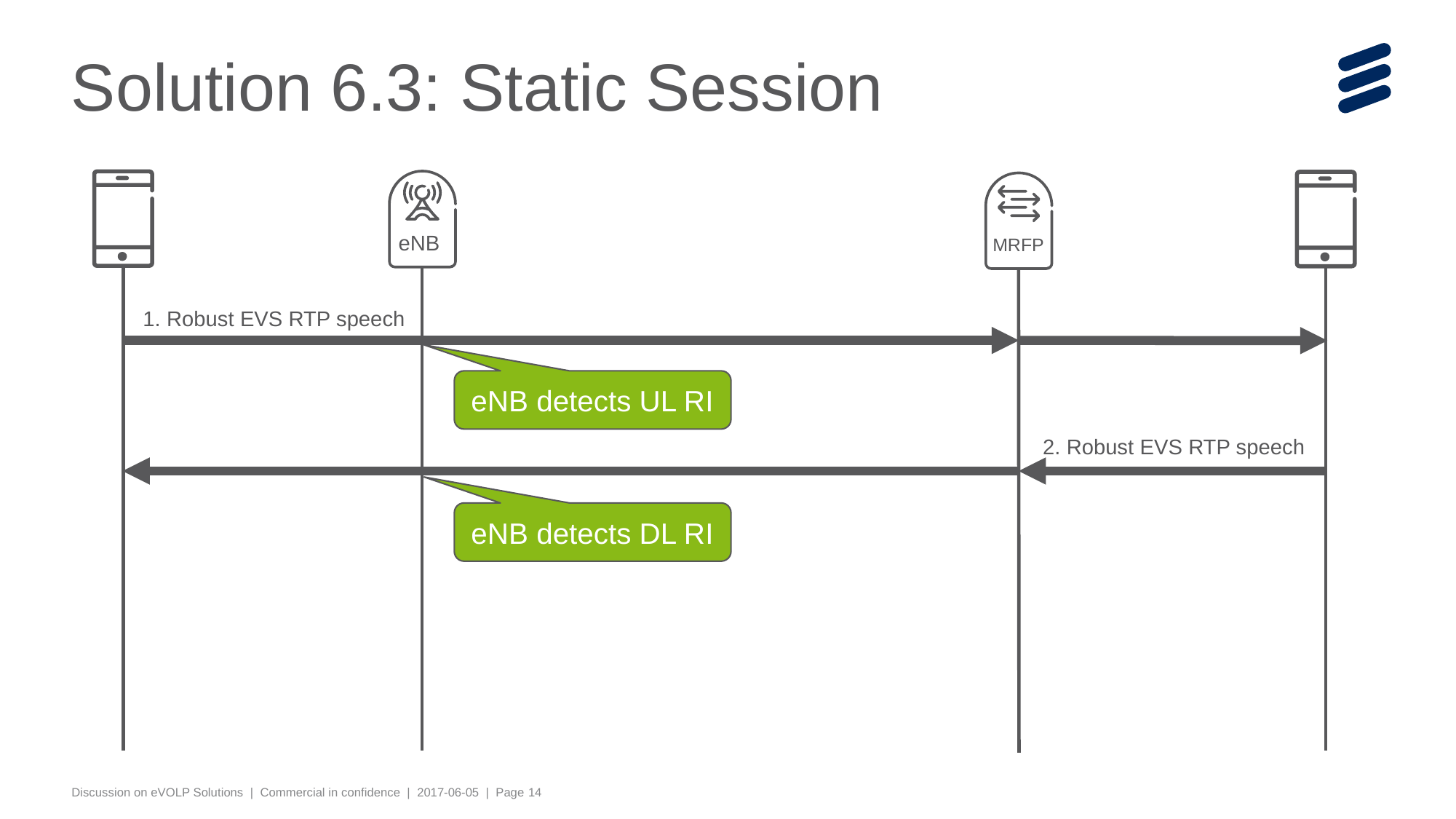

# Solution 6.3: Static Session

eNB

MRFP
1. Robust EVS RTP speech
eNB detects UL RI
2. Robust EVS RTP speech
eNB detects DL RI